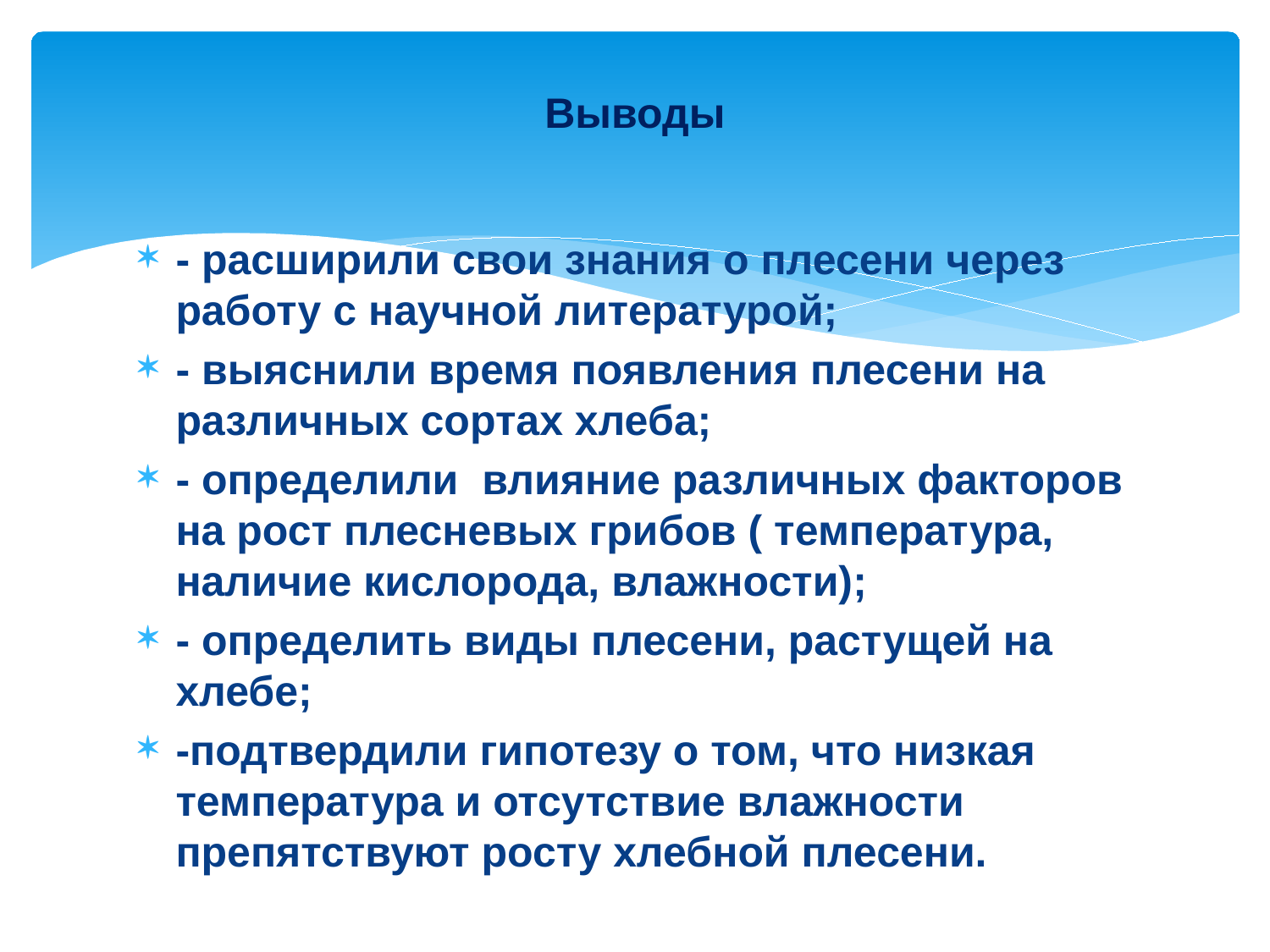

# Выводы
- расширили свои знания о плесени через работу с научной литературой;
- выяснили время появления плесени на различных сортах хлеба;
- определили  влияние различных факторов на рост плесневых грибов ( температура, наличие кислорода, влажности);
- определить виды плесени, растущей на хлебе;
-подтвердили гипотезу о том, что низкая температура и отсутствие влажности препятствуют росту хлебной плесени.